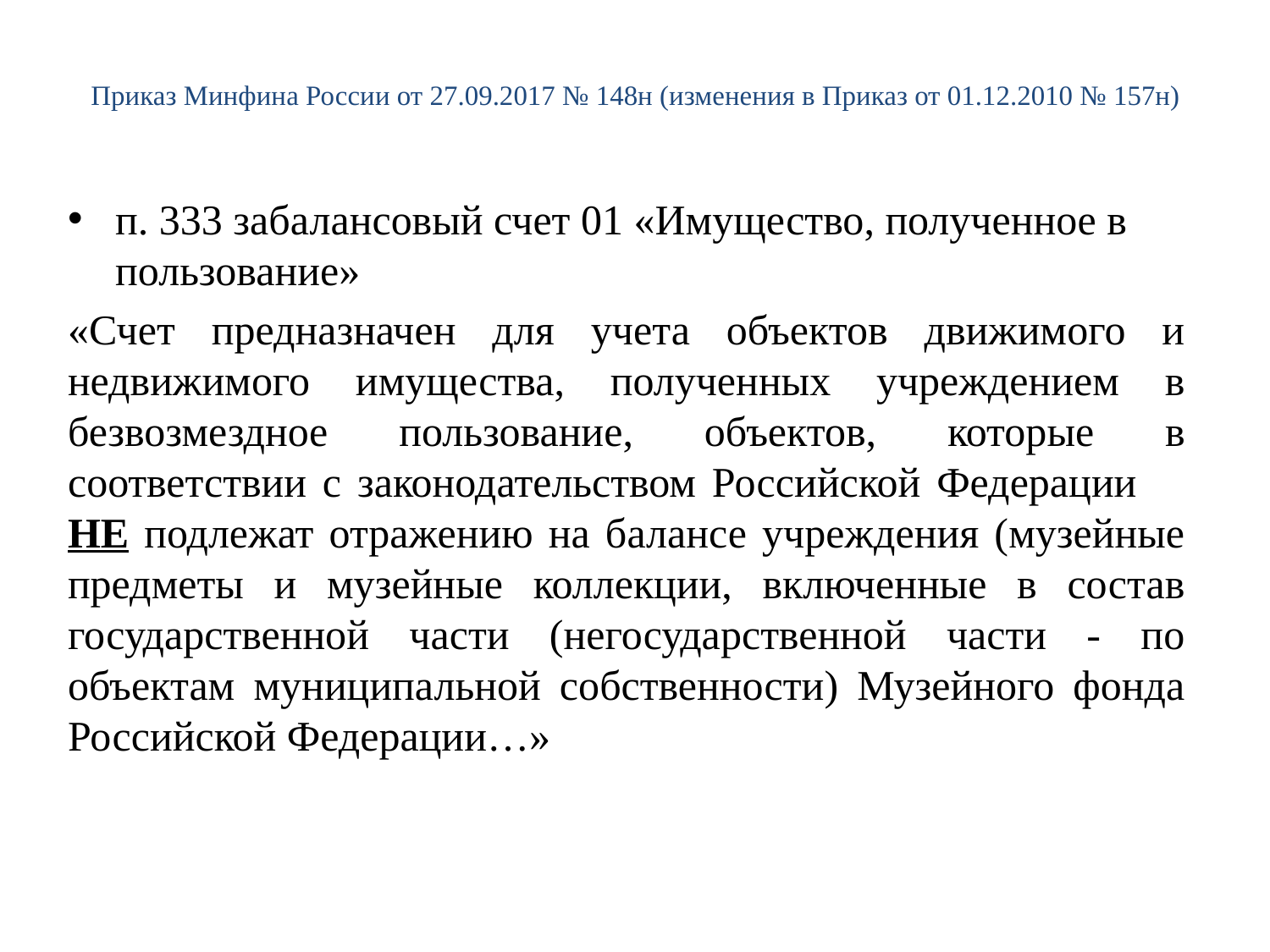

# Приказ Минфина России от 27.09.2017 № 148н (изменения в Приказ от 01.12.2010 № 157н)
п. 333 забалансовый счет 01 «Имущество, полученное в пользование»
«Счет предназначен для учета объектов движимого и недвижимого имущества, полученных учреждением в безвозмездное пользование, объектов, которые в соответствии с законодательством Российской Федерации    НЕ подлежат отражению на балансе учреждения (музейные предметы и музейные коллекции, включенные в состав государственной части (негосударственной части - по объектам муниципальной собственности) Музейного фонда Российской Федерации…»